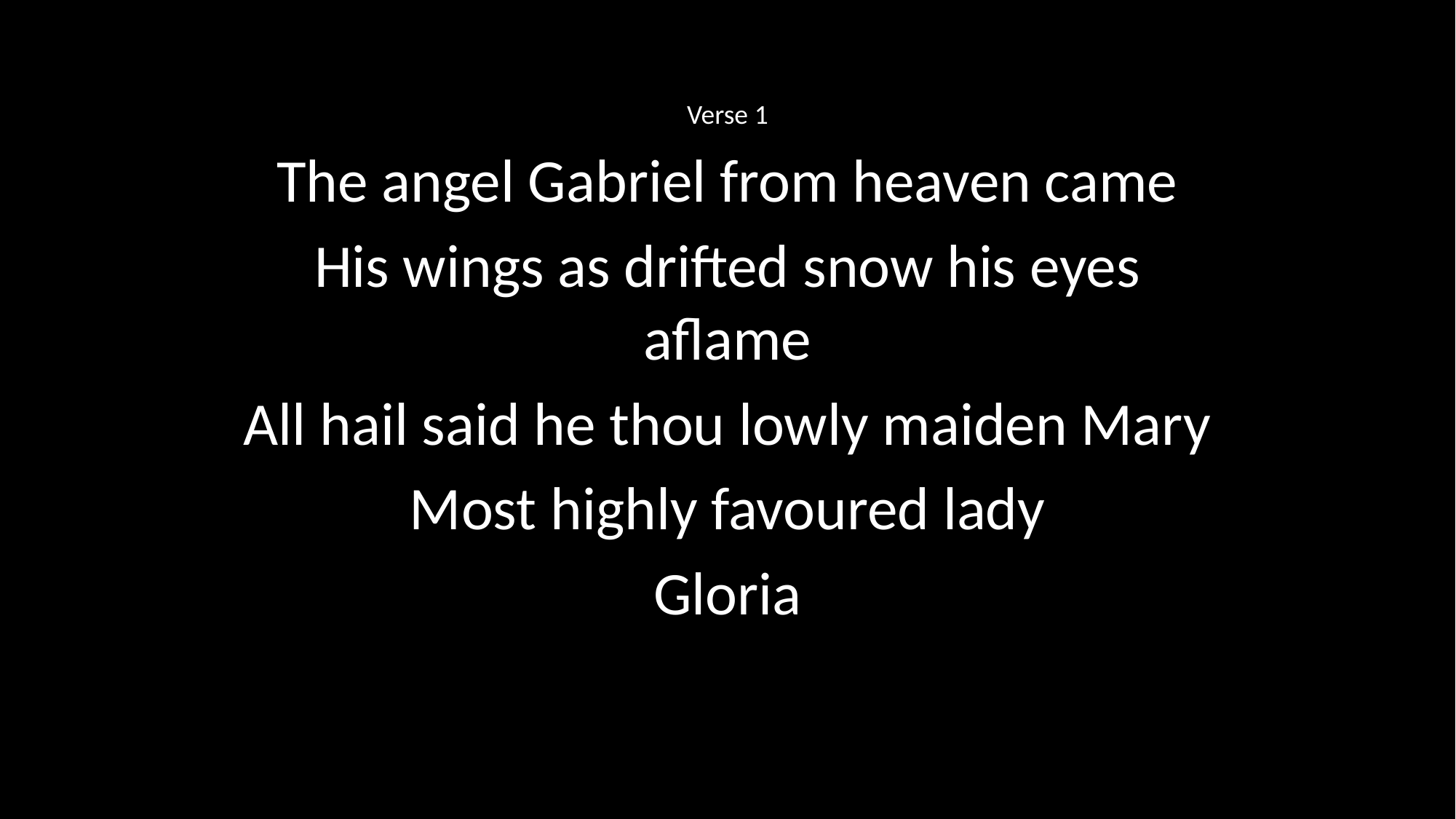

Verse 1
The angel Gabriel from heaven came
His wings as drifted snow his eyes aflame
All hail said he thou lowly maiden Mary
Most highly favoured lady
Gloria